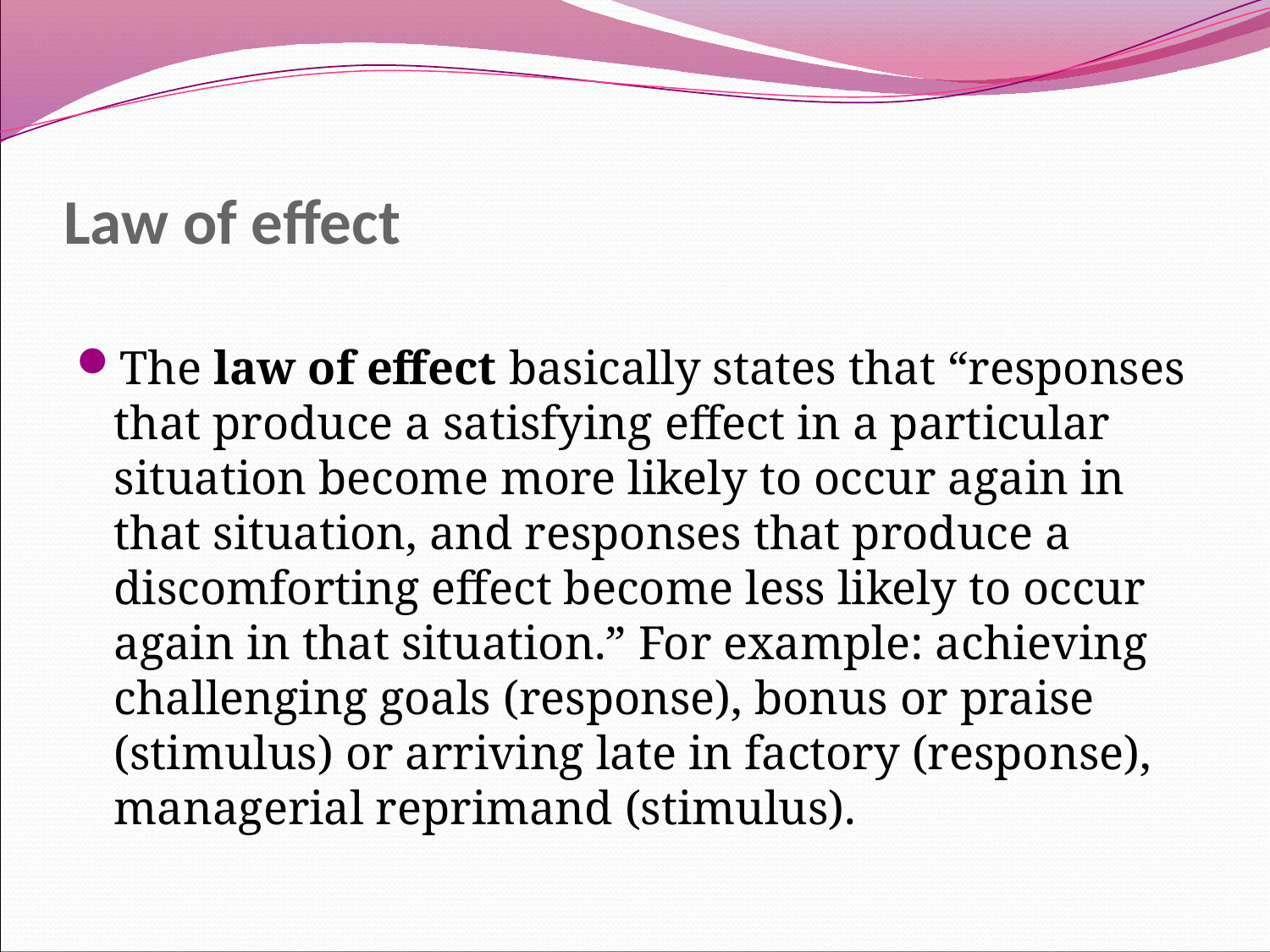

# Law of effect

The law of effect basically states that “responses that produce a satisfying effect in a particular situation become more likely to occur again in that situation, and responses that produce a discomforting effect become less likely to occur again in that situation.” For example: achieving challenging goals (response), bonus or praise (stimulus) or arriving late in factory (response), managerial reprimand (stimulus).